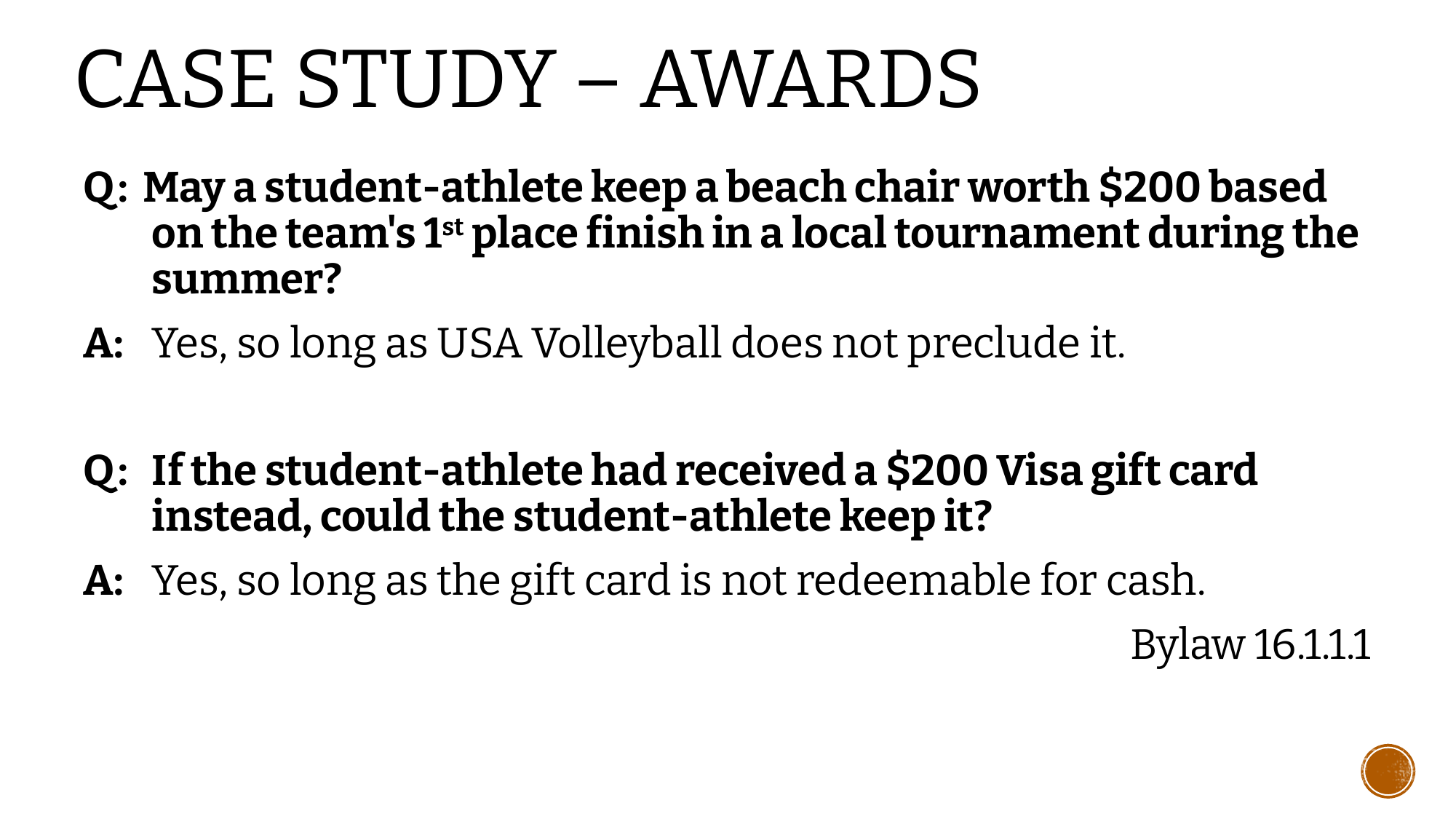

# Case Study – Awards
Q:  May a student-athlete keep a beach chair worth $200 based on the team's 1st place finish in a local tournament during the summer?
A:  	Yes, so long as USA Volleyball does not preclude it.

Q: 	If the student-athlete had received a $200 Visa gift card instead, could the student-athlete keep it?
A:  	Yes, so long as the gift card is not redeemable for cash.
						                                 Bylaw 16.1.1.1